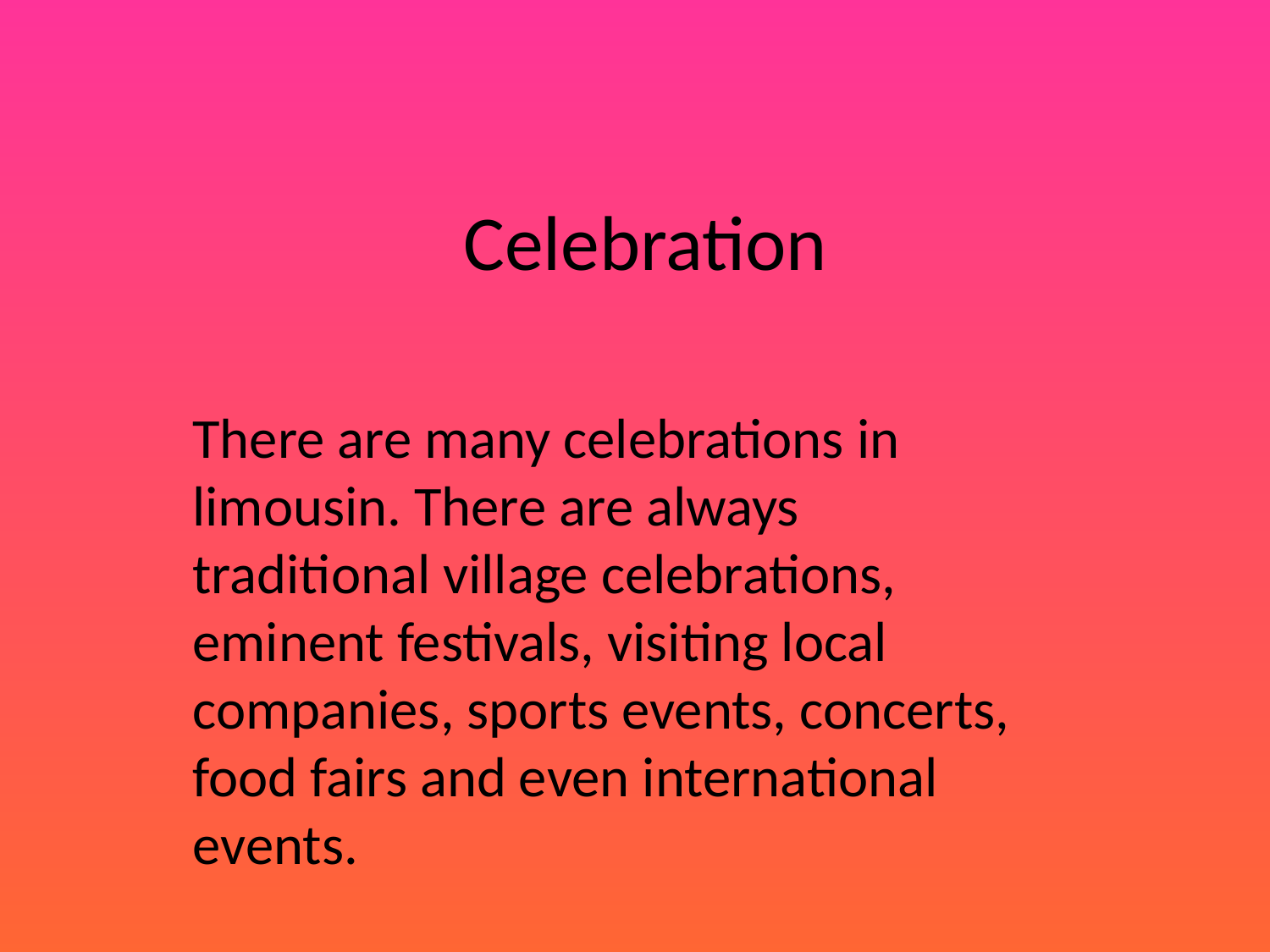

# Celebration
There are many celebrations in limousin. There are always  traditional village celebrations, eminent festivals, visiting local companies, sports events, concerts, food fairs and even international events.